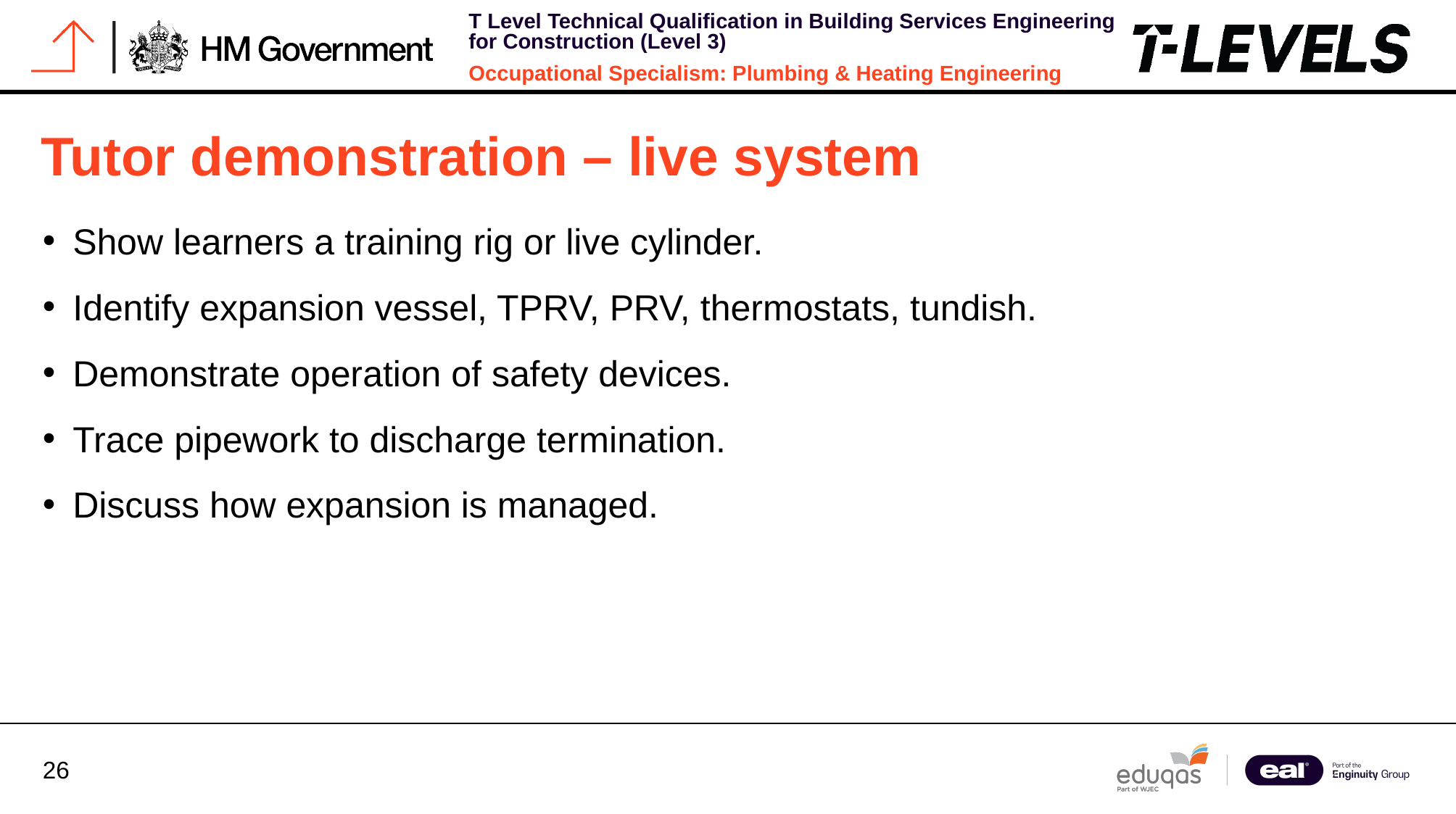

# Tutor demonstration – live system
Show learners a training rig or live cylinder.
Identify expansion vessel, TPRV, PRV, thermostats, tundish.
Demonstrate operation of safety devices.
Trace pipework to discharge termination.
Discuss how expansion is managed.